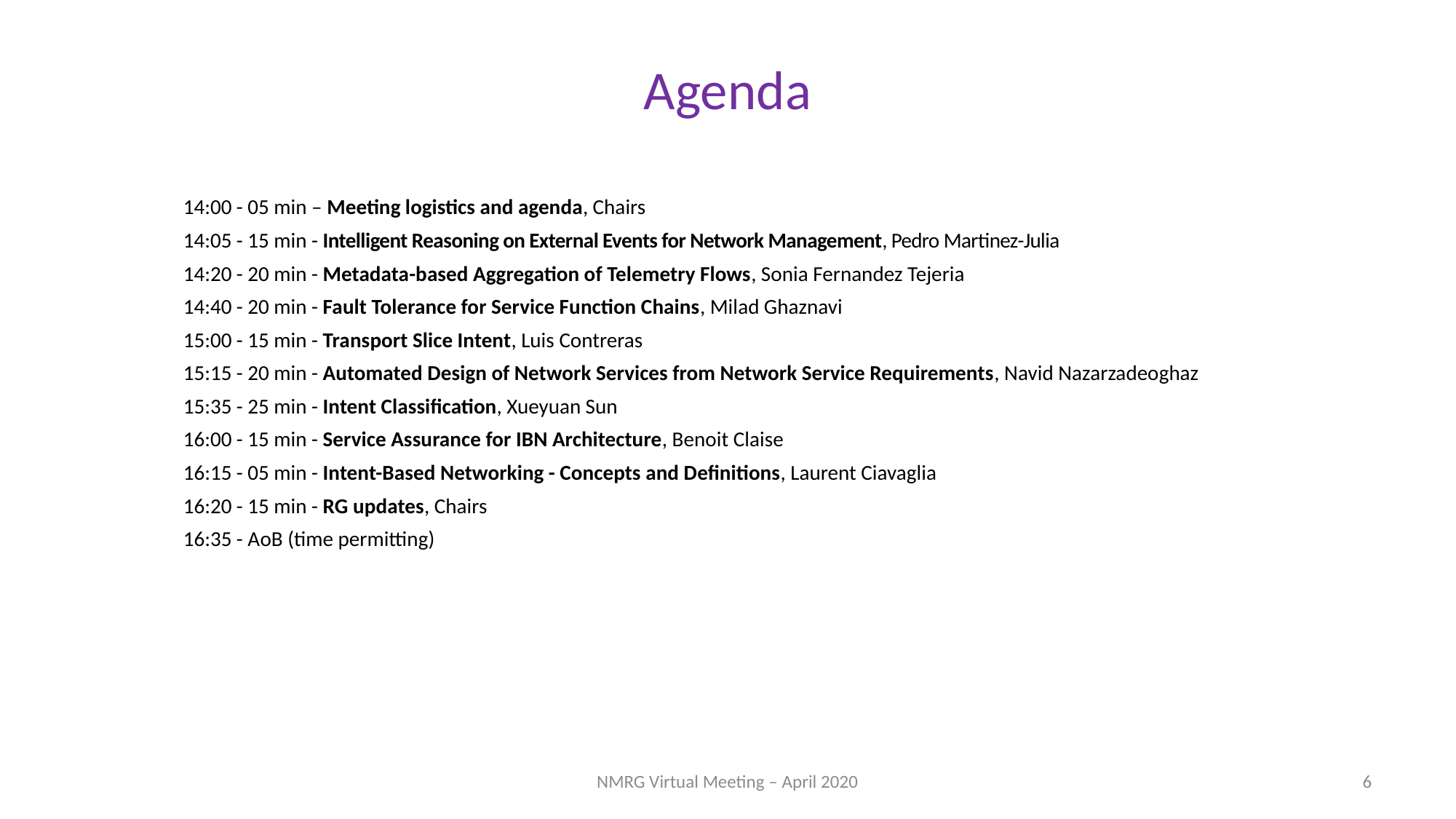

Agenda
14:00 - 05 min – Meeting logistics and agenda, Chairs
14:05 - 15 min - Intelligent Reasoning on External Events for Network Management, Pedro Martinez-Julia
14:20 - 20 min - Metadata-based Aggregation of Telemetry Flows, Sonia Fernandez Tejeria
14:40 - 20 min - Fault Tolerance for Service Function Chains, Milad Ghaznavi
15:00 - 15 min - Transport Slice Intent, Luis Contreras
15:15 - 20 min - Automated Design of Network Services from Network Service Requirements, Navid Nazarzadeoghaz
15:35 - 25 min - Intent Classification, Xueyuan Sun
16:00 - 15 min - Service Assurance for IBN Architecture, Benoit Claise
16:15 - 05 min - Intent-Based Networking - Concepts and Definitions, Laurent Ciavaglia
16:20 - 15 min - RG updates, Chairs
16:35 - AoB (time permitting)
6
NMRG Virtual Meeting – April 2020